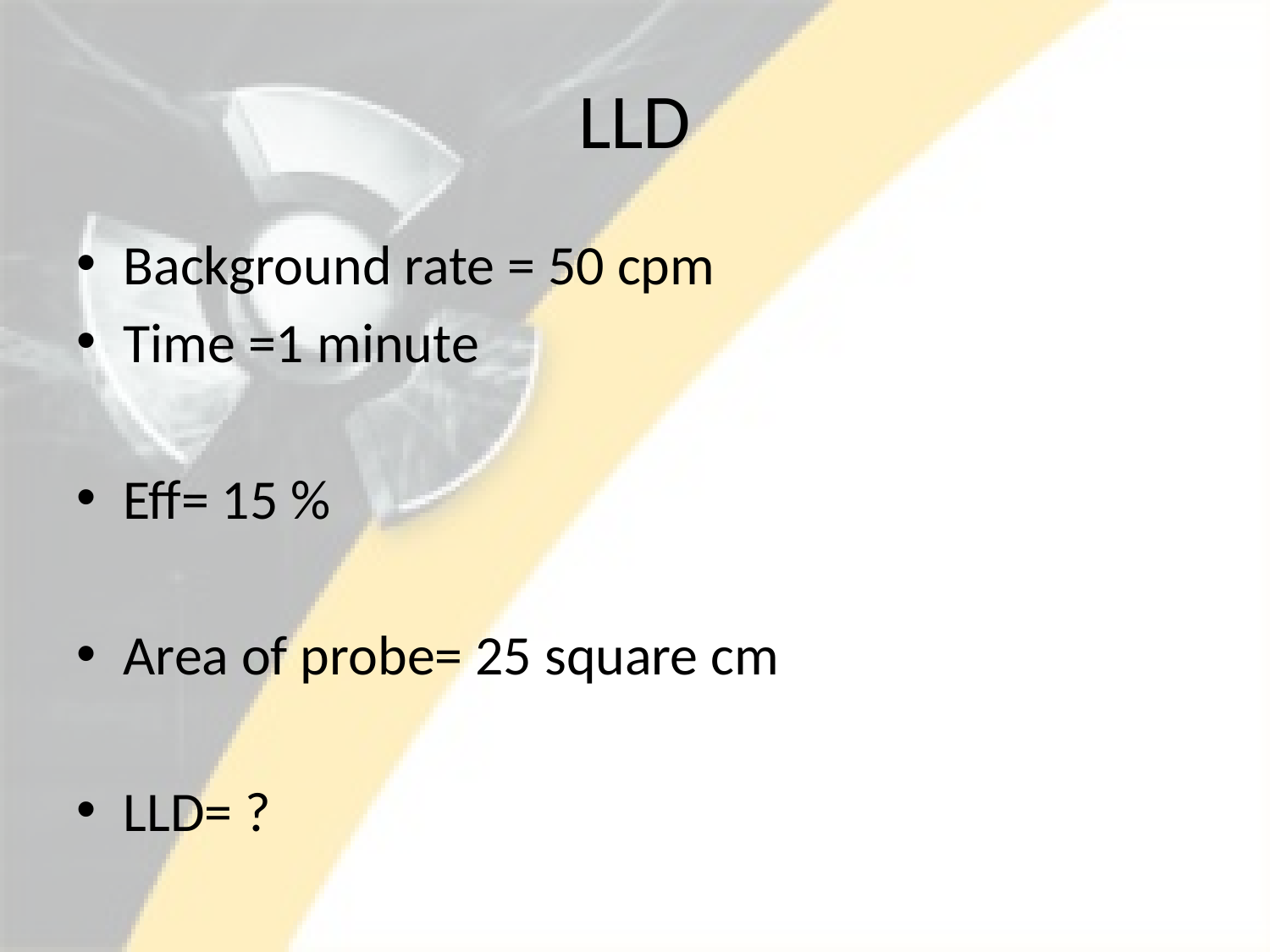

# LLD
Background rate = 50 cpm
Time =1 minute

Eff= 15 %

Area of probe= 25 square cm

LLD= ?